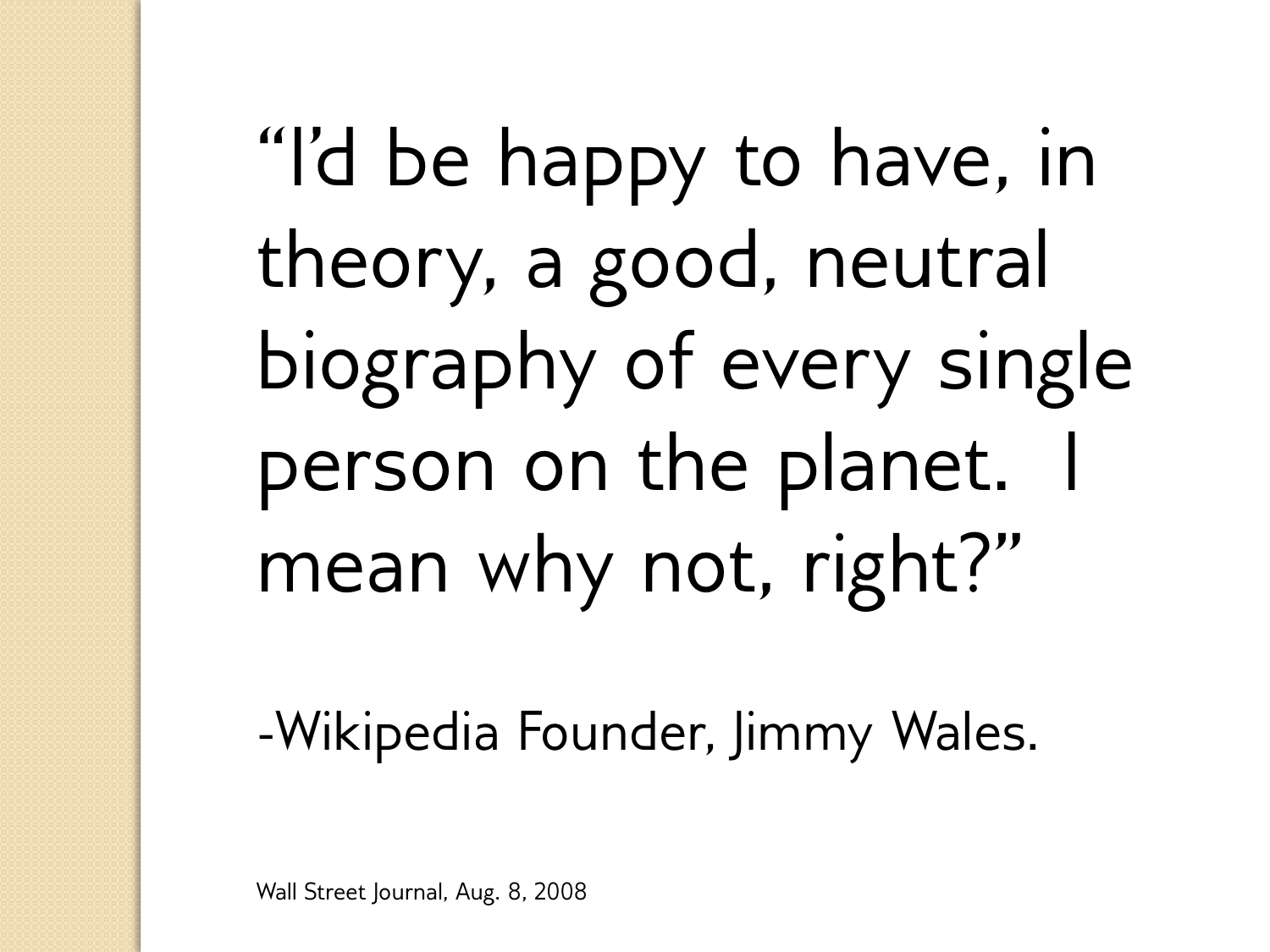

“I’d be happy to have, in theory, a good, neutral biography of every single person on the planet.  I mean why not, right?”

-Wikipedia Founder, Jimmy Wales.

Wall Street Journal, Aug. 8, 2008